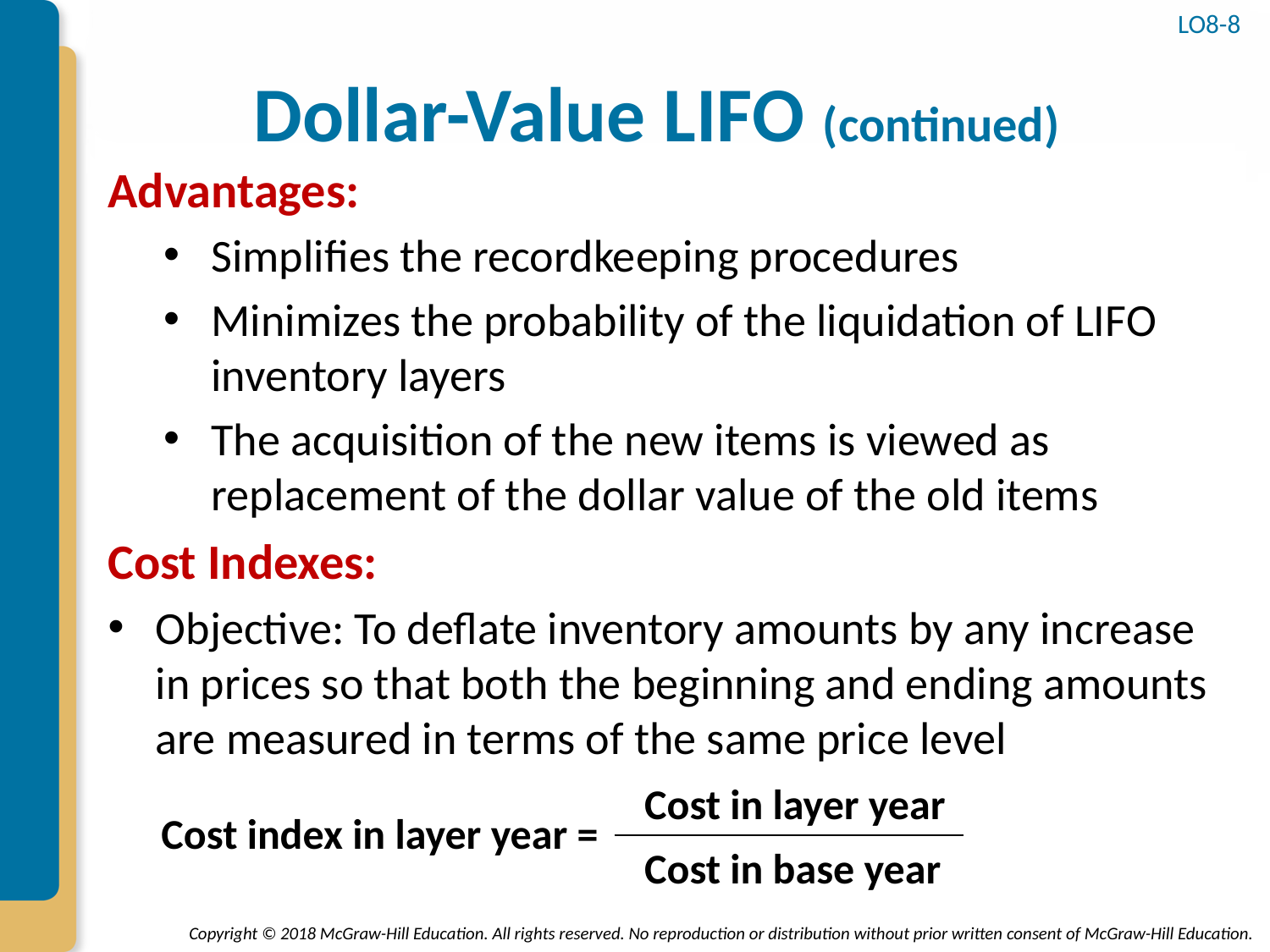

LO8-8
# Dollar-Value LIFO (continued)
Advantages:
Simplifies the recordkeeping procedures
Minimizes the probability of the liquidation of LIFO inventory layers
The acquisition of the new items is viewed as replacement of the dollar value of the old items
Cost Indexes:
Objective: To deflate inventory amounts by any increase in prices so that both the beginning and ending amounts are measured in terms of the same price level

Cost in layer year
Cost index in layer year =
Cost in base year